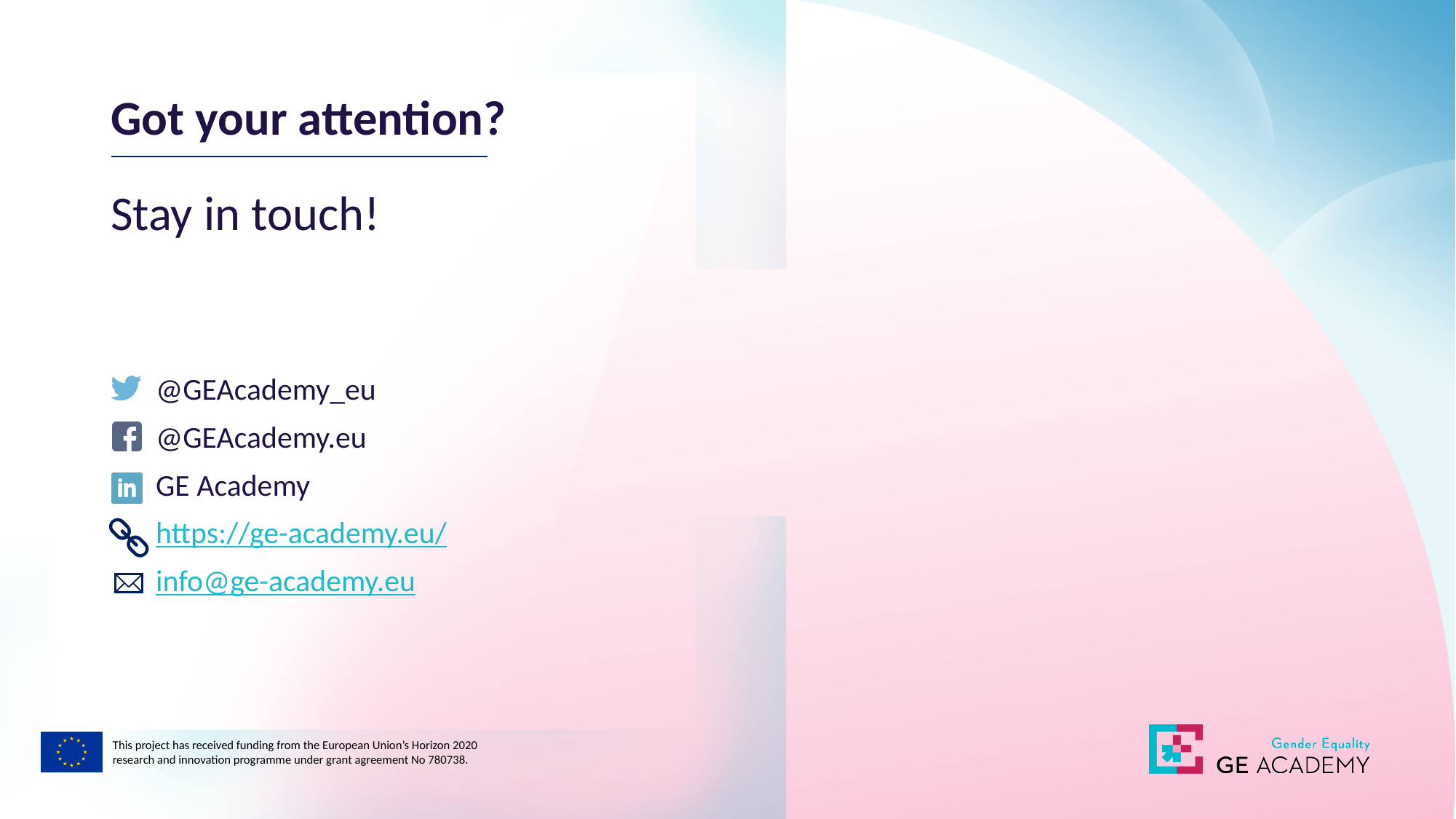

Got your attention?
Stay in touch!
#
@GEAcademy_eu
@GEAcademy.eu
GE Academy
https://ge-academy.eu/
info@ge-academy.eu